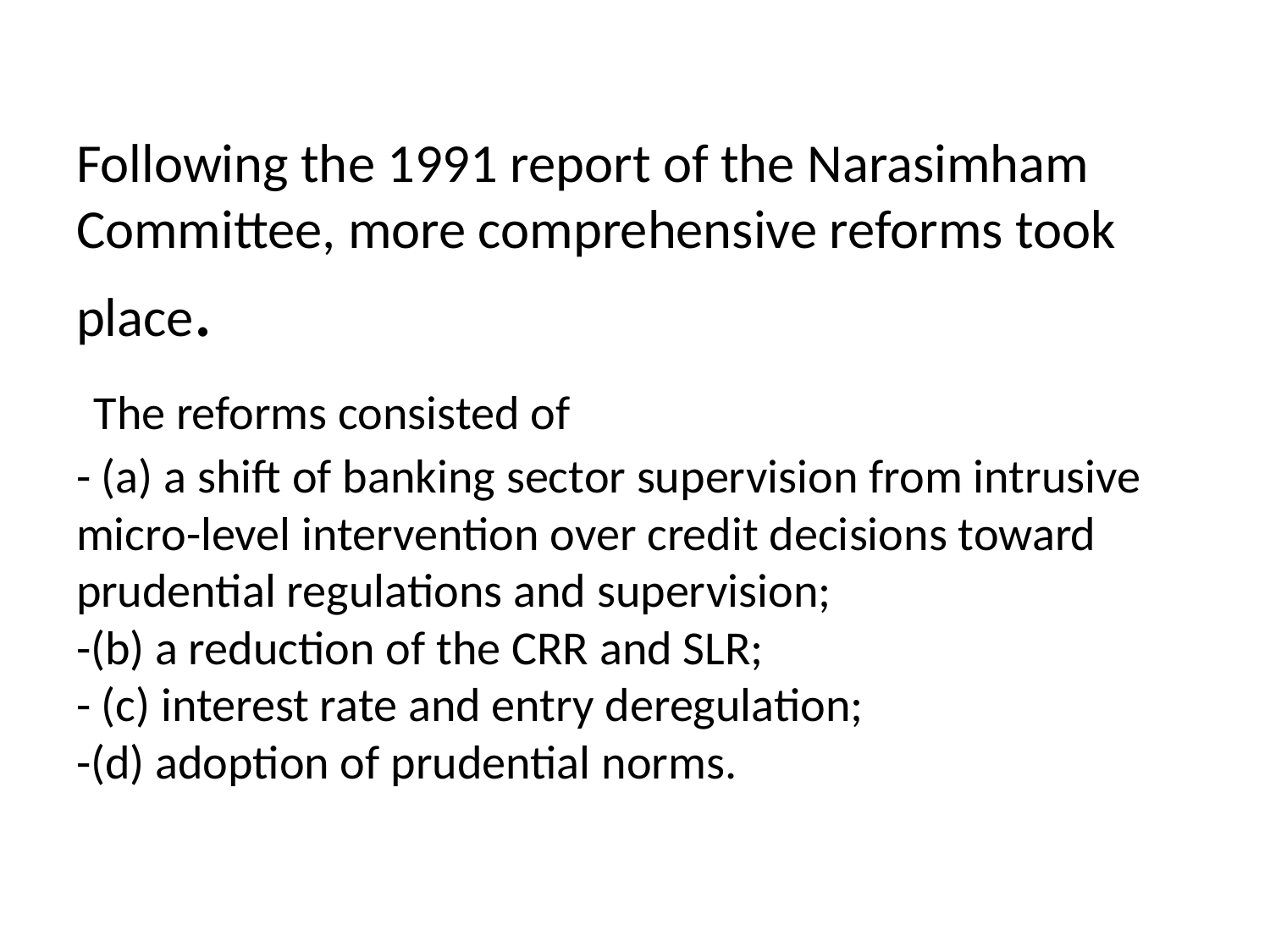

# Following the 1991 report of the Narasimham Committee, more comprehensive reforms took place. The reforms consisted of - (a) a shift of banking sector supervision from intrusive micro-level intervention over credit decisions toward prudential regulations and supervision; -(b) a reduction of the CRR and SLR; - (c) interest rate and entry deregulation; -(d) adoption of prudential norms.